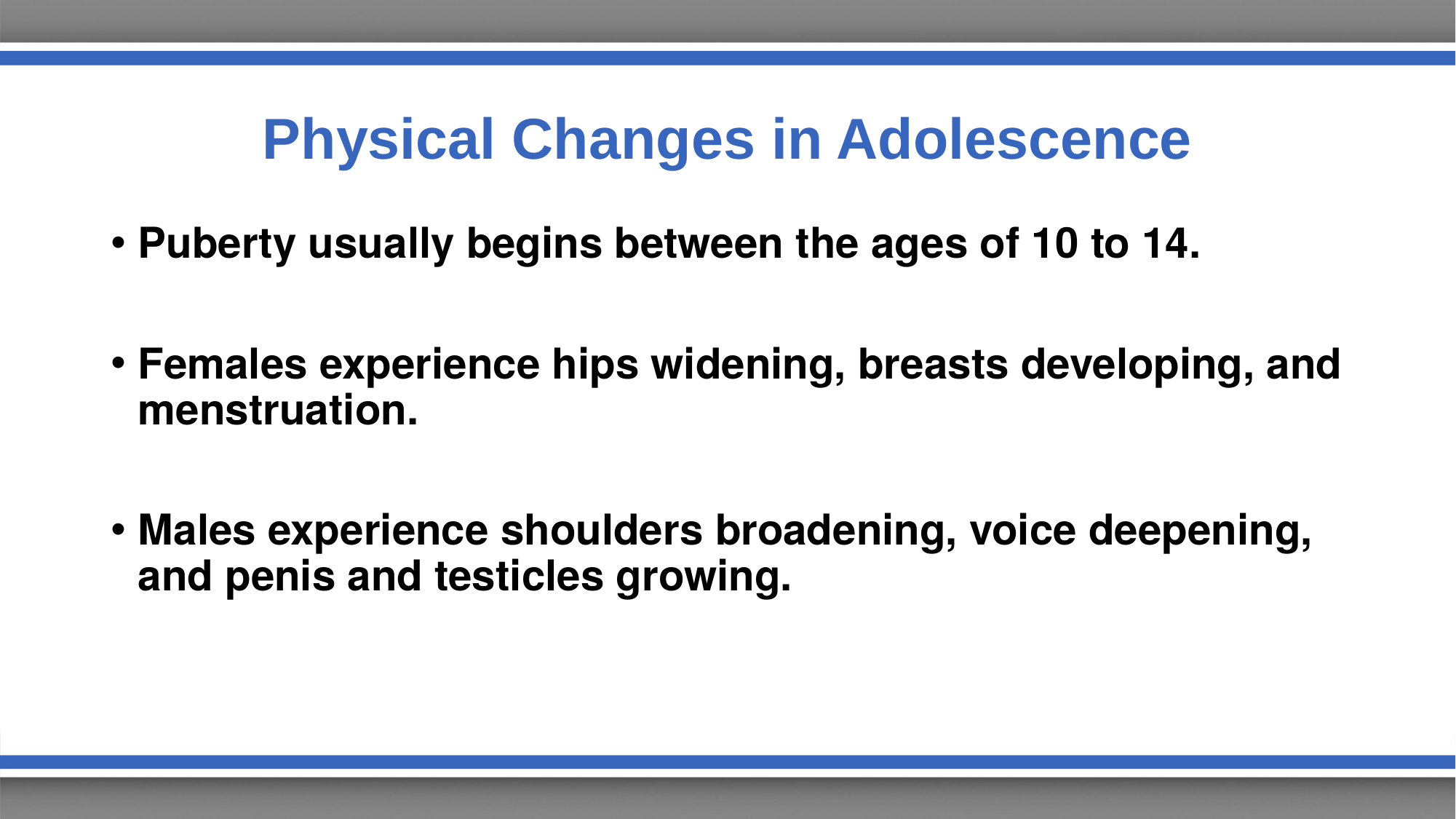

# Physical Changes in Adolescence
Puberty usually begins between the ages of 10 to 14.

Females experience hips widening, breasts developing, and menstruation.

Males experience shoulders broadening, voice deepening, and penis and testicles growing.